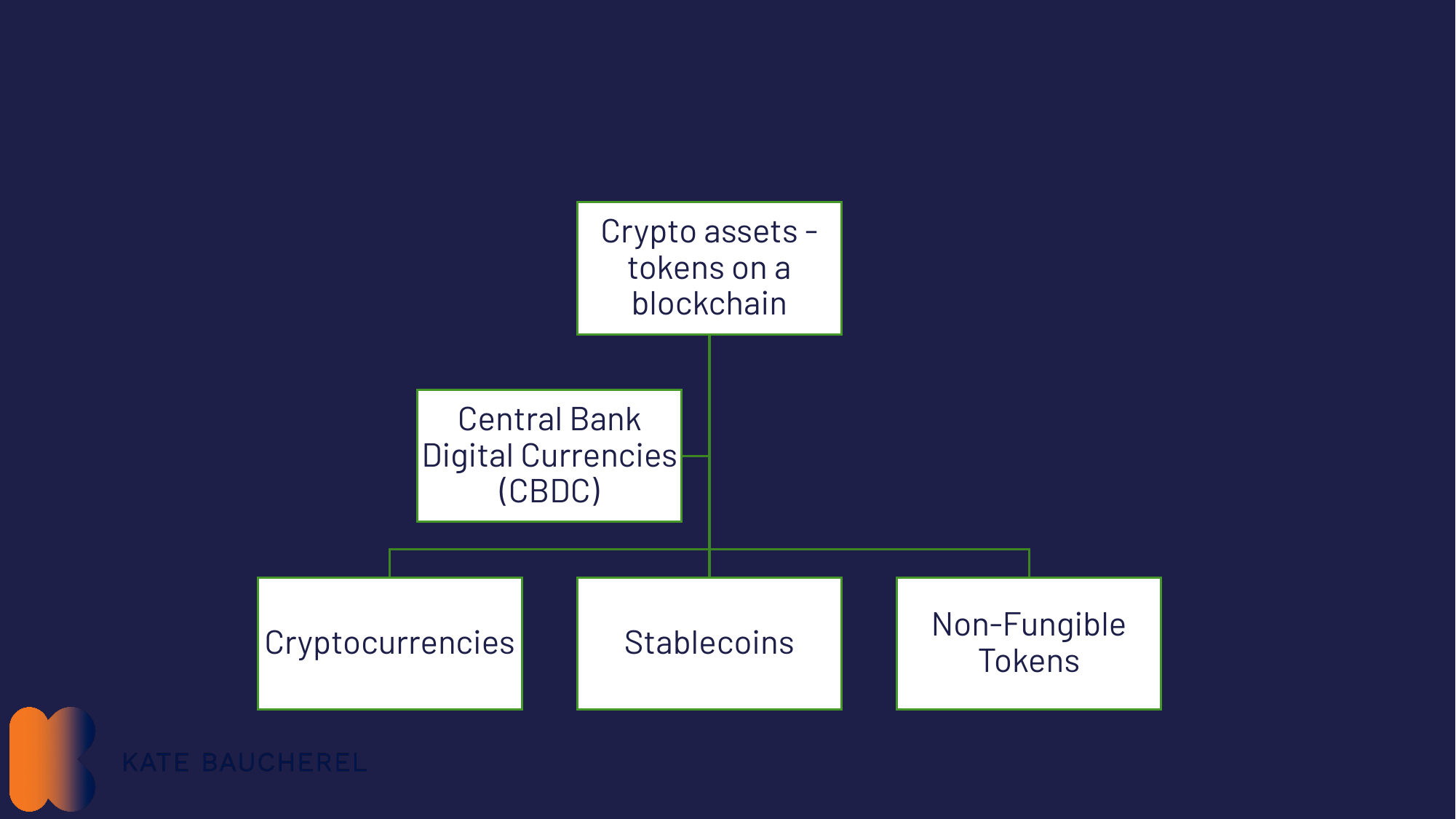

# The crypto asset family tree
Crypto assets - tokens on a blockchain
Cryptocurrencies
Stablecoins
Non-Fungible Tokens
Central Bank Digital Currencies (CBDC)